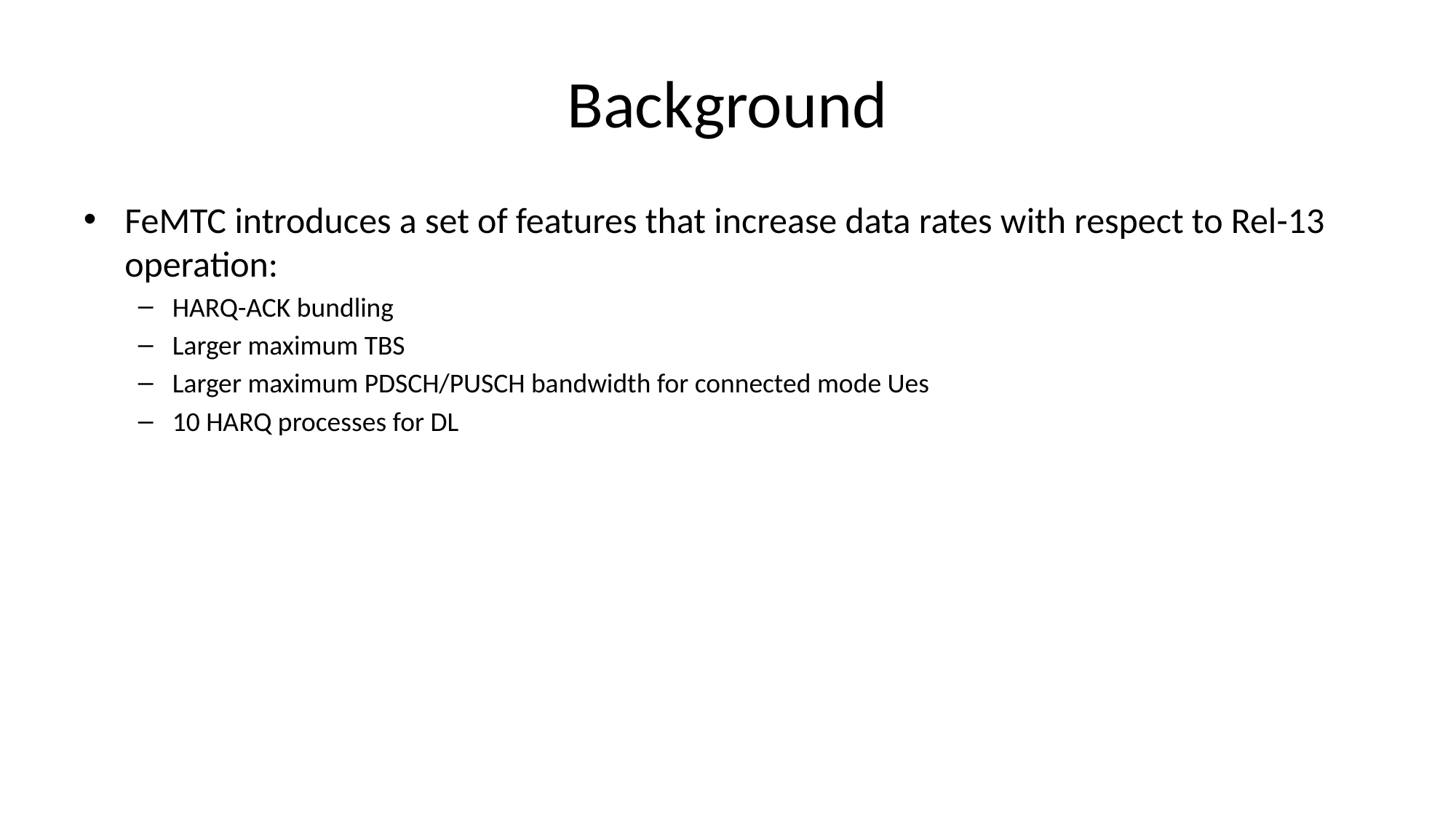

# Background
FeMTC introduces a set of features that increase data rates with respect to Rel-13 operation:
HARQ-ACK bundling
Larger maximum TBS
Larger maximum PDSCH/PUSCH bandwidth for connected mode Ues
10 HARQ processes for DL